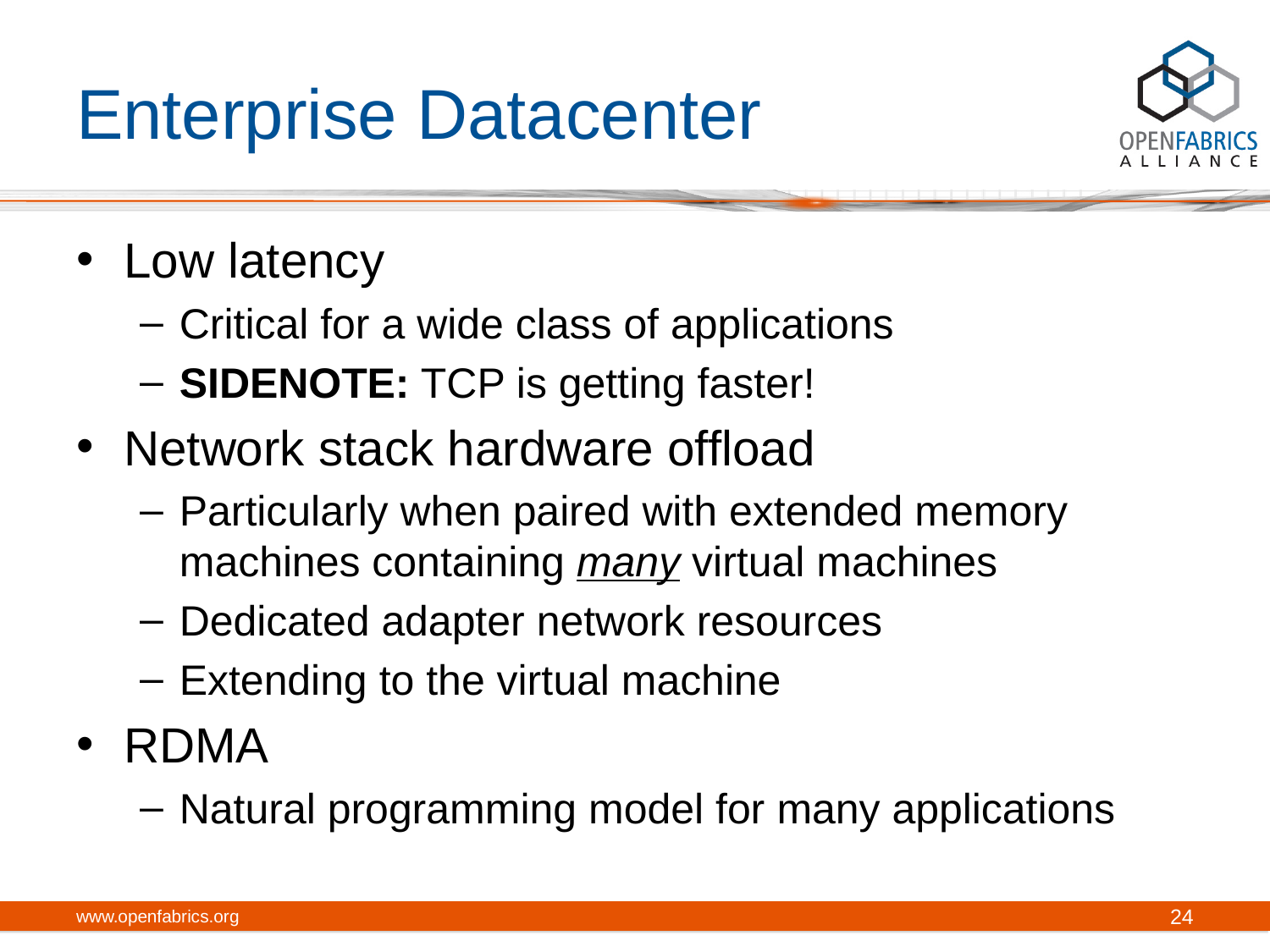

# Enterprise Datacenter
Low latency
Critical for a wide class of applications
SIDENOTE: TCP is getting faster!
Network stack hardware offload
Particularly when paired with extended memory machines containing many virtual machines
Dedicated adapter network resources
Extending to the virtual machine
RDMA
Natural programming model for many applications
www.openfabrics.org
24